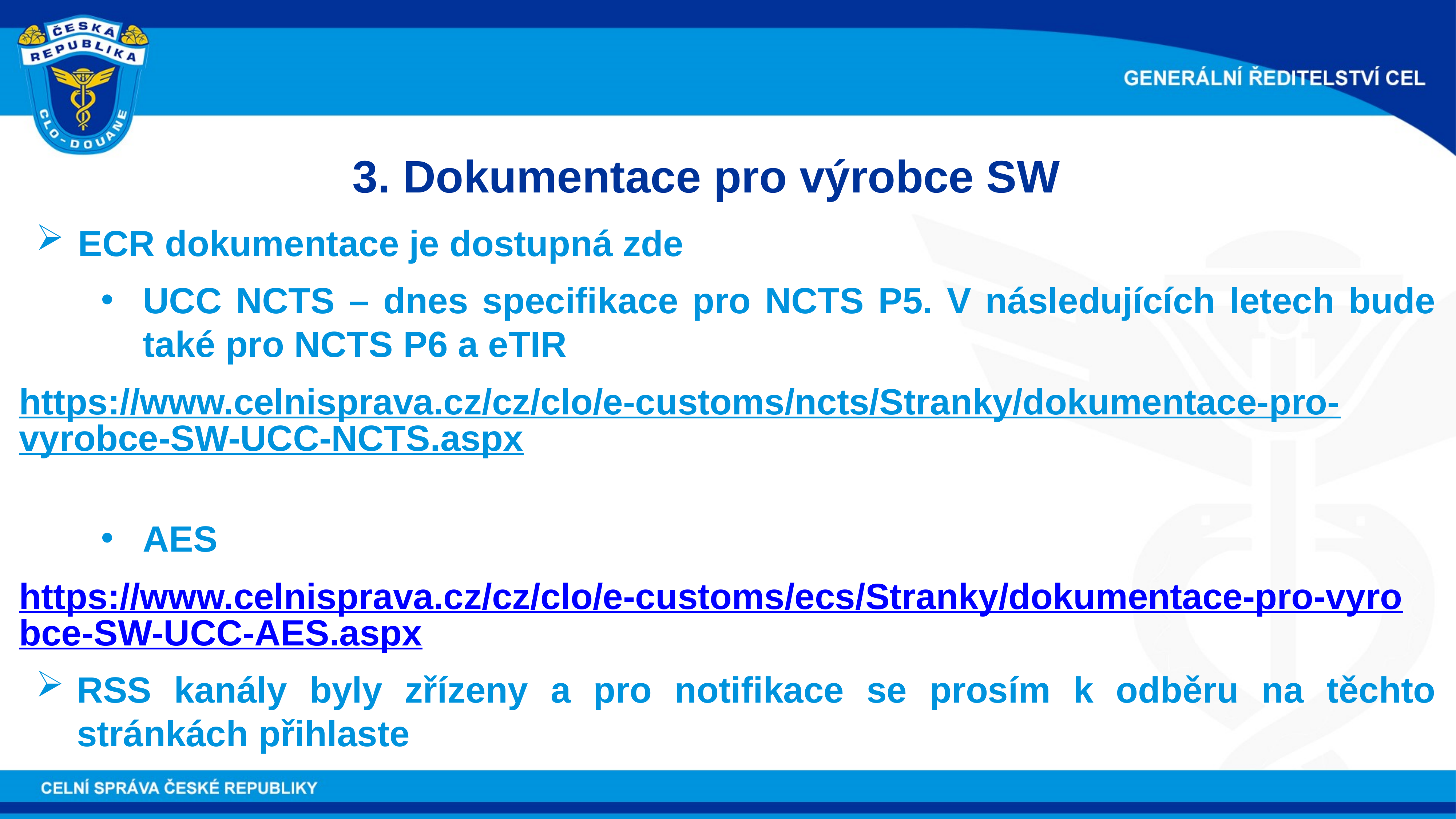

3. Dokumentace pro výrobce SW
ECR dokumentace je dostupná zde
UCC NCTS – dnes specifikace pro NCTS P5. V následujících letech bude také pro NCTS P6 a eTIR
https://www.celnisprava.cz/cz/clo/e-customs/ncts/Stranky/dokumentace-pro-vyrobce-SW-UCC-NCTS.aspx
AES
https://www.celnisprava.cz/cz/clo/e-customs/ecs/Stranky/dokumentace-pro-vyrobce-SW-UCC-AES.aspx
RSS kanály byly zřízeny a pro notifikace se prosím k odběru na těchto stránkách přihlaste